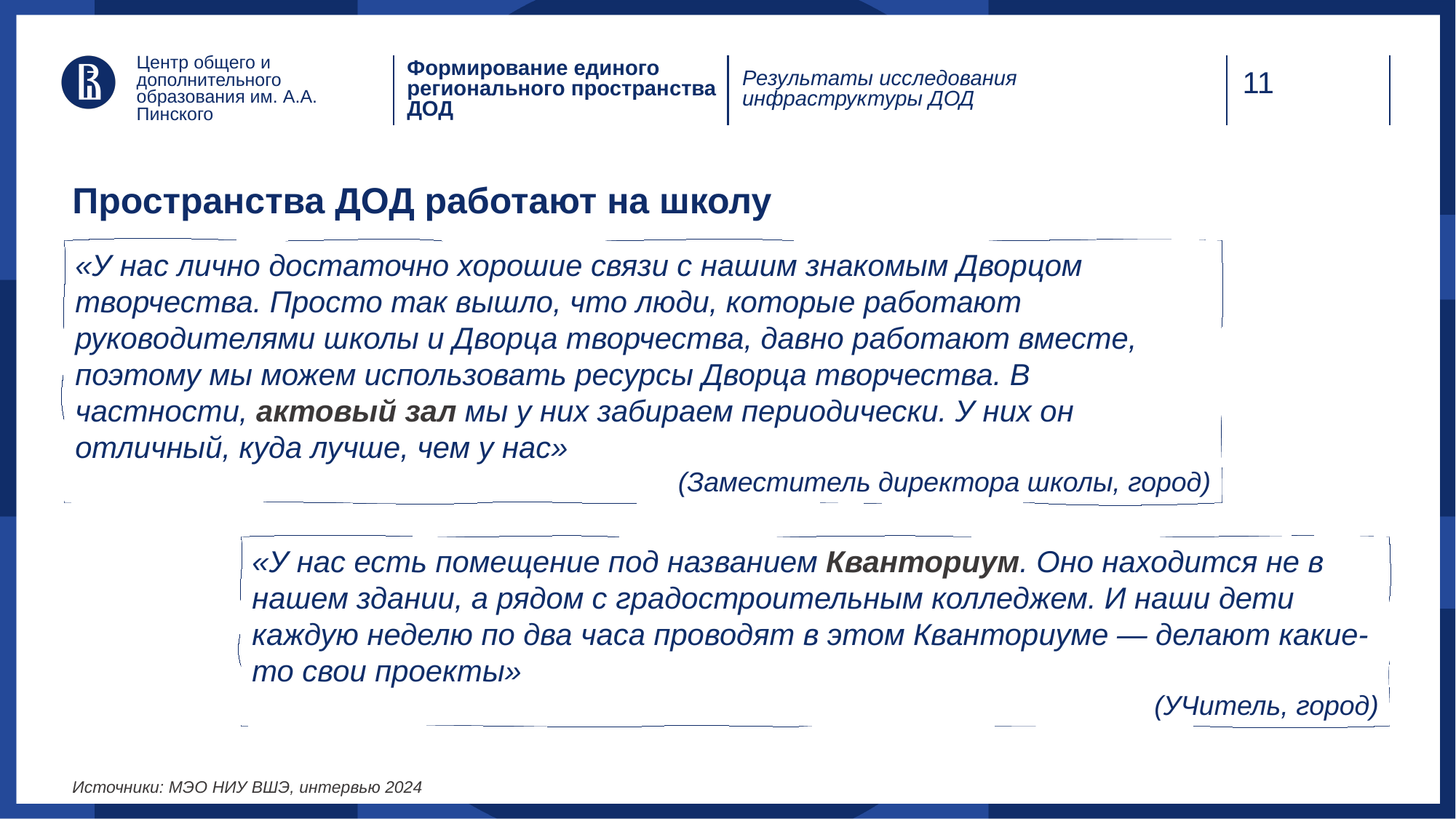

Центр общего и дополнительного образования им. А.А. Пинского
Формирование единого регионального пространства ДОД
Результаты исследования
инфраструктуры ДОД
Пространства ДОД работают на школу
«У нас лично достаточно хорошие связи с нашим знакомым Дворцом творчества. Просто так вышло, что люди, которые работают руководителями школы и Дворца творчества, давно работают вместе, поэтому мы можем использовать ресурсы Дворца творчества. В частности, актовый зал мы у них забираем периодически. У них он отличный, куда лучше, чем у нас»
(Заместитель директора школы, город)
«У нас есть помещение под названием Кванториум. Оно находится не в нашем здании, а рядом с градостроительным колледжем. И наши дети каждую неделю по два часа проводят в этом Кванториуме — делают какие-то свои проекты»
(УЧитель, город)
Источники: МЭО НИУ ВШЭ, интервью 2024